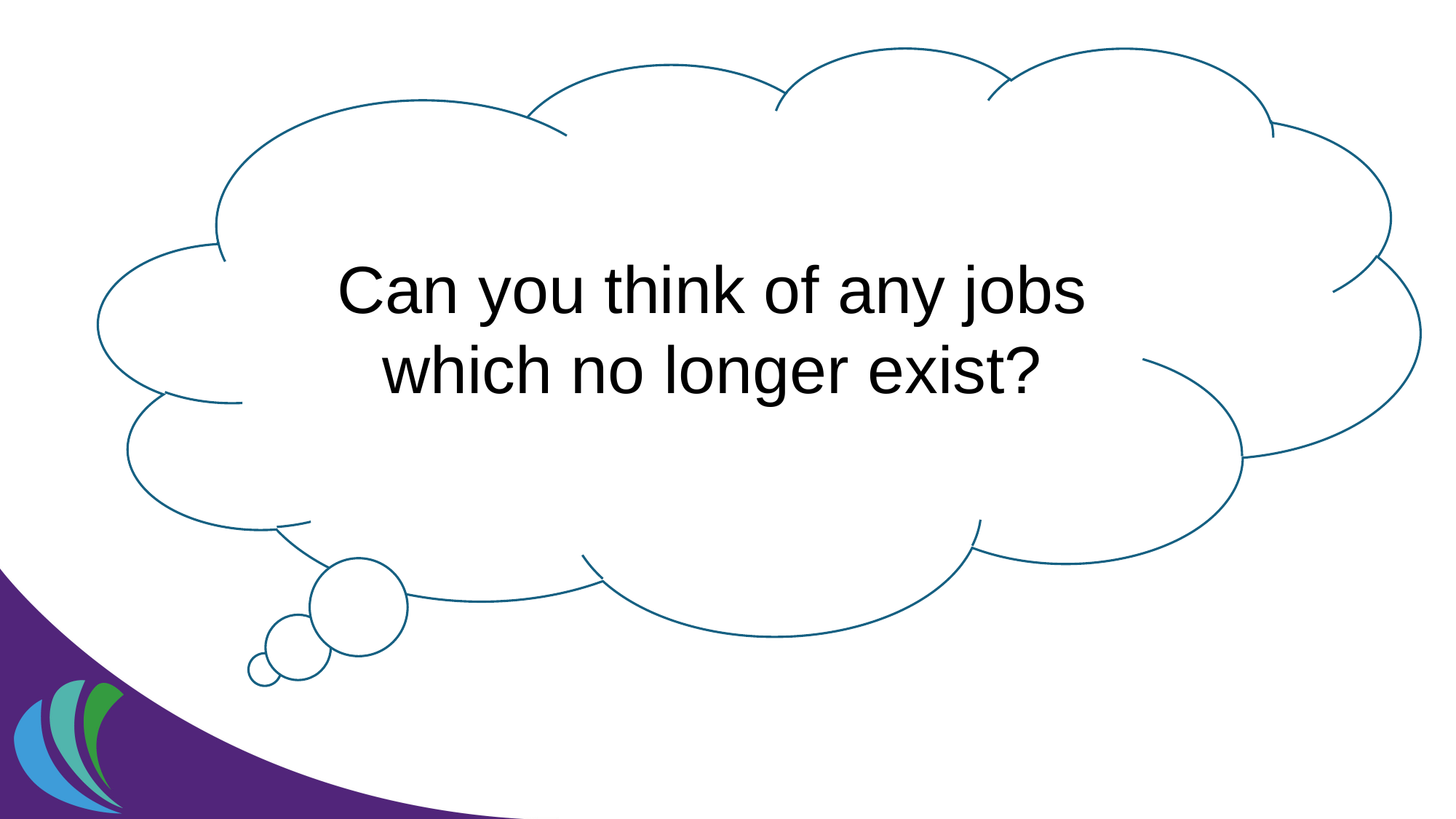

Can you think of any jobs which no longer exist?